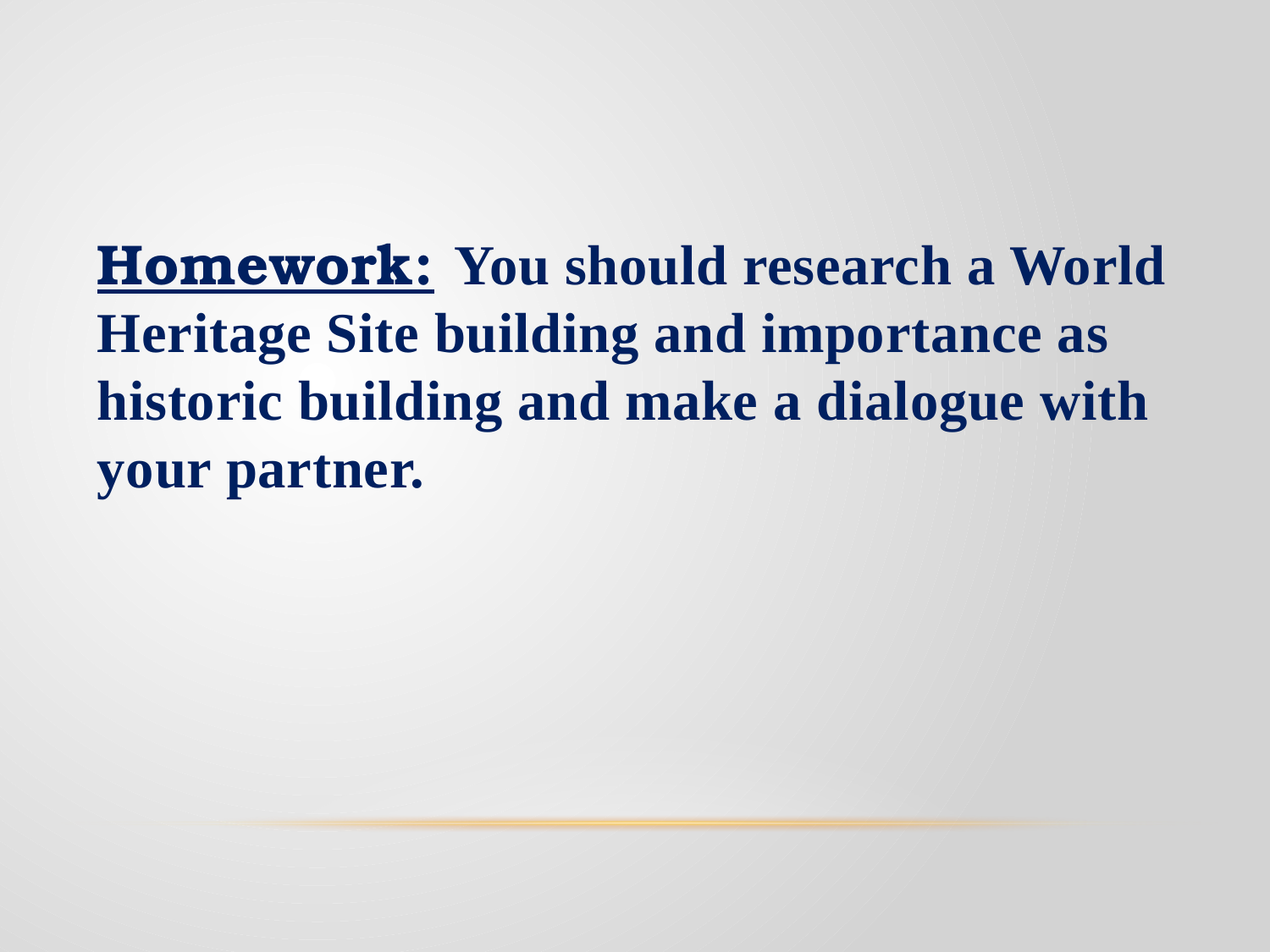

Homework: You should research a World Heritage Site building and importance as historic building and make a dialogue with your partner.